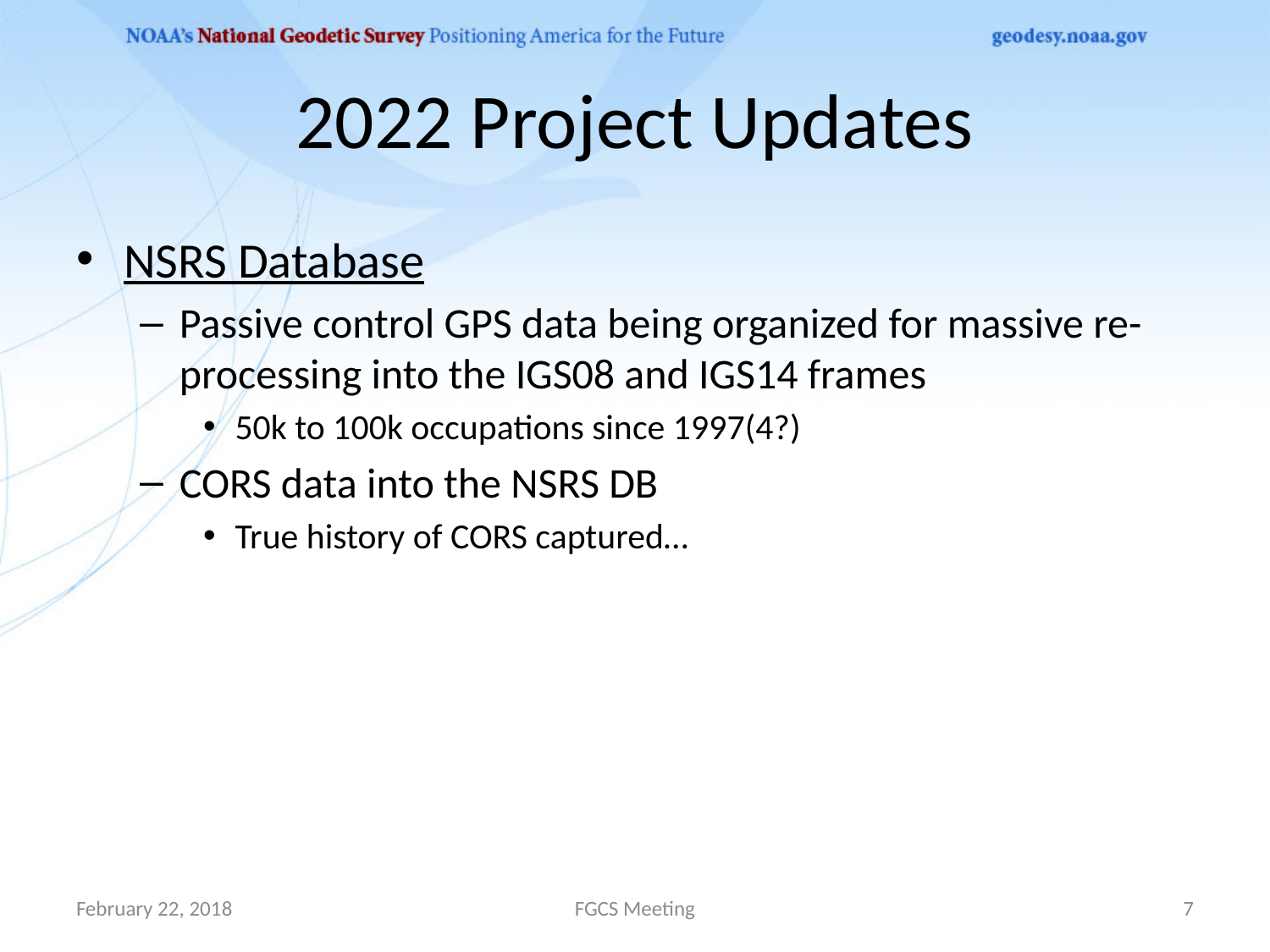

# 2022 Project Updates
NSRS Database
Passive control GPS data being organized for massive re-processing into the IGS08 and IGS14 frames
50k to 100k occupations since 1997(4?)
CORS data into the NSRS DB
True history of CORS captured…
February 22, 2018
FGCS Meeting
7